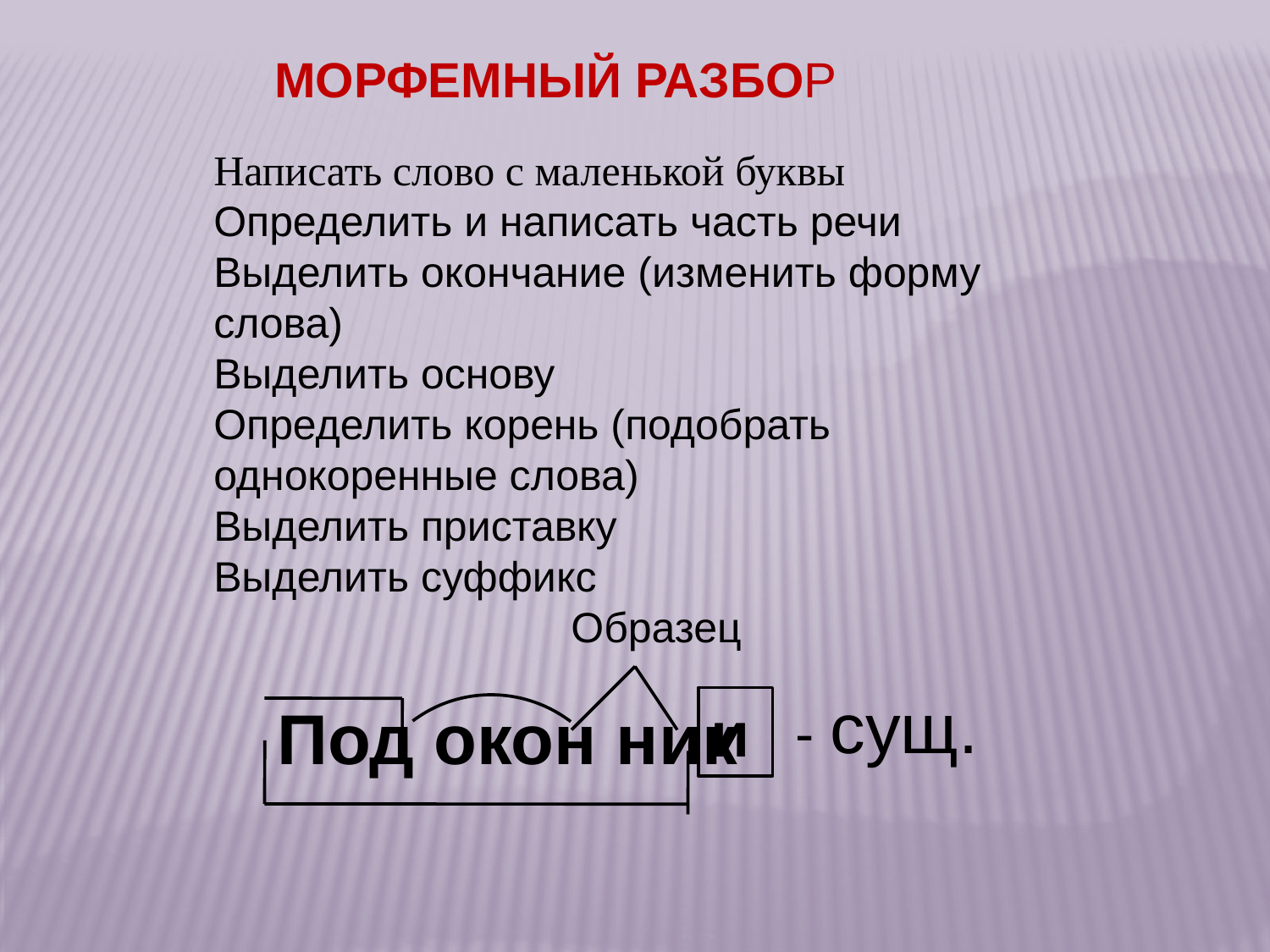

МОРФЕМНЫЙ РАЗБОР

Написать слово с маленькой буквы
Определить и написать часть речи
Выделить окончание (изменить форму слова)
Выделить основу
Определить корень (подобрать однокоренные слова)
Выделить приставку
Выделить суффикс
Образец

- сущ.
Под окон ник
и